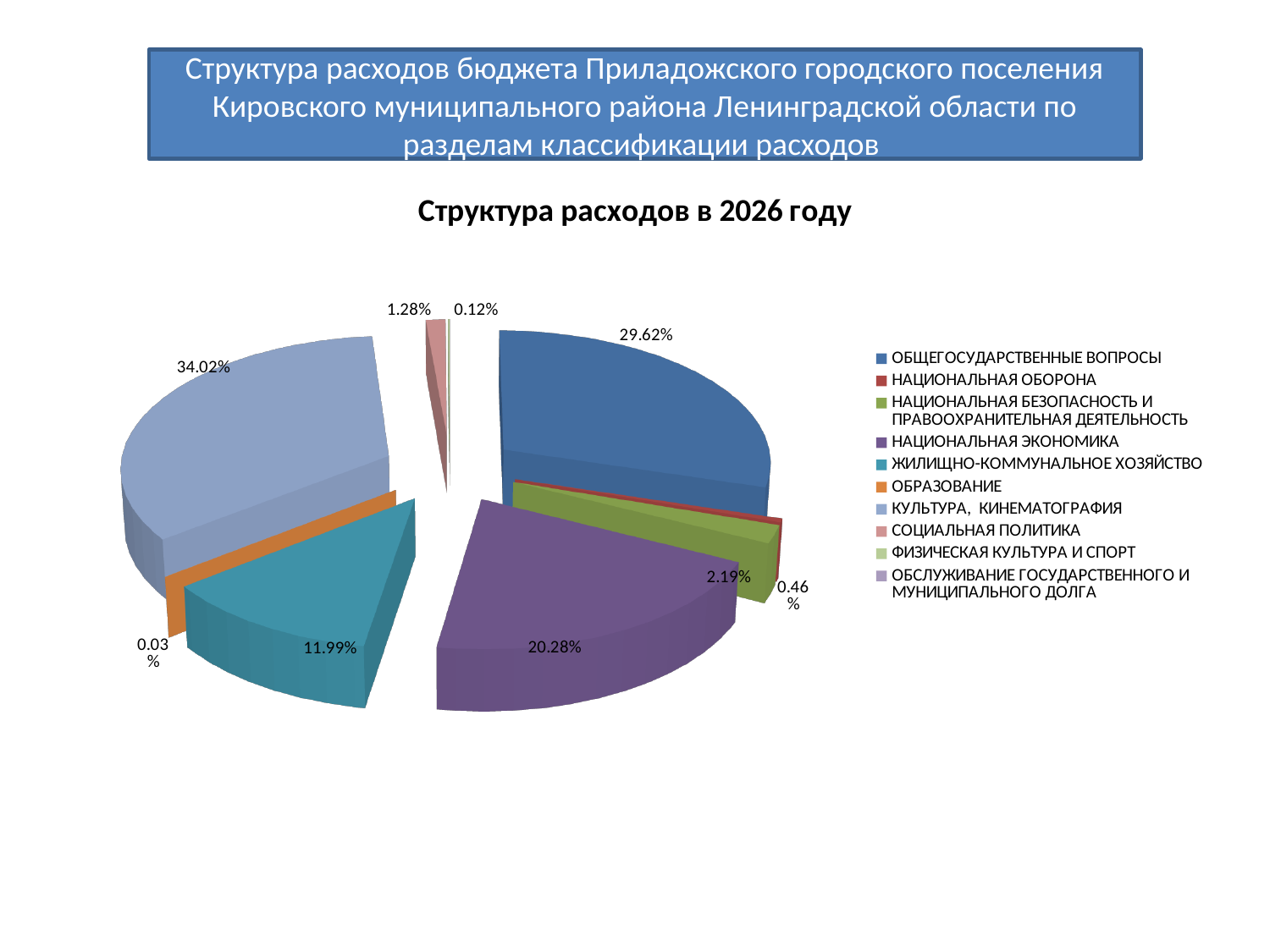

Структура расходов бюджета Приладожского городского поселения Кировского муниципального района Ленинградской области по разделам классификации расходов

[unsupported chart]